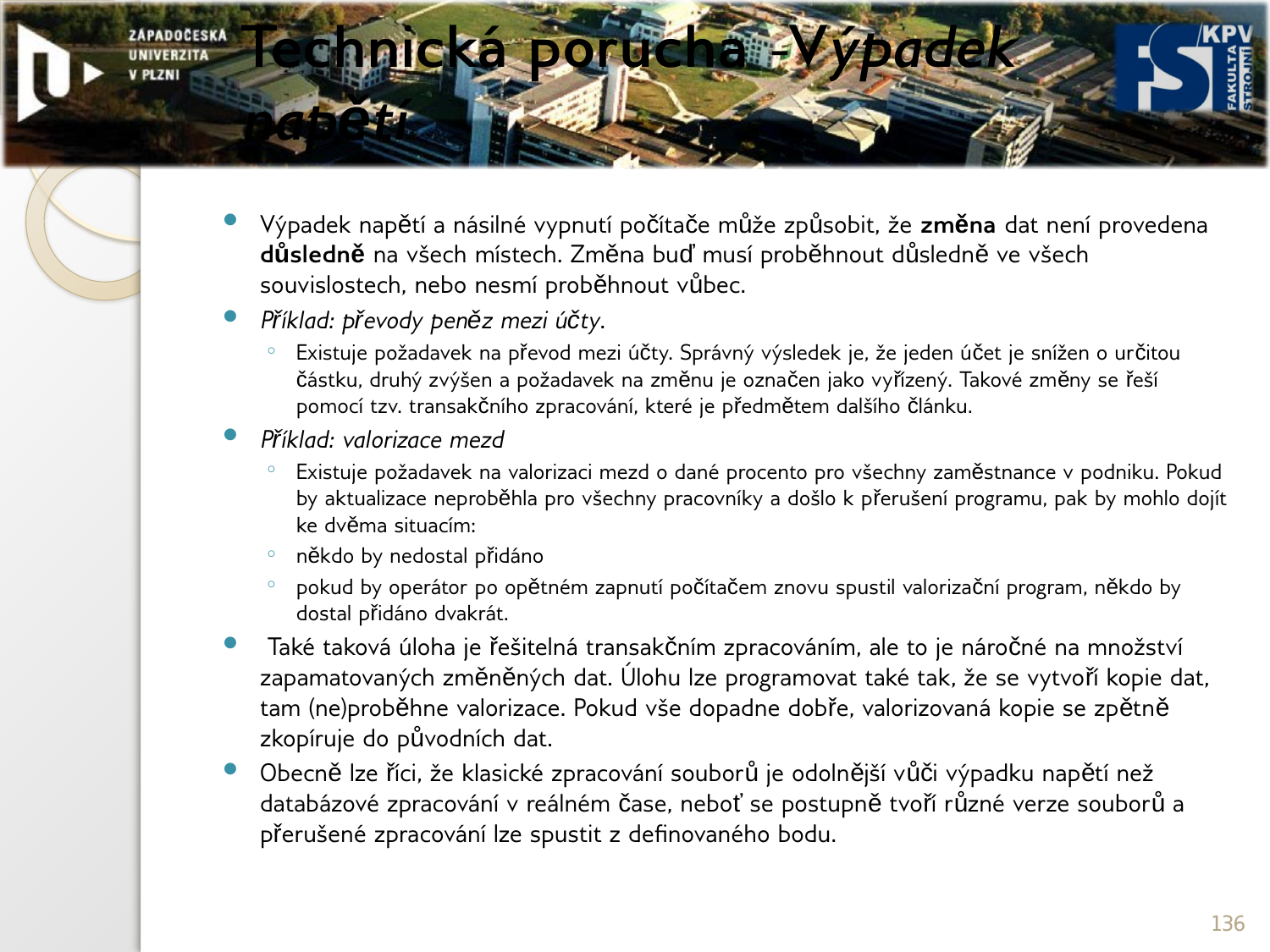

# Technická porucha -Výpadek napětí
Výpadek napětí a násilné vypnutí počítače může způsobit, že změna dat není provedena důsledně na všech místech. Změna buď musí proběhnout důsledně ve všech souvislostech, nebo nesmí proběhnout vůbec.
Příklad: převody peněz mezi účty.
Existuje požadavek na převod mezi účty. Správný výsledek je, že jeden účet je snížen o určitou částku, druhý zvýšen a požadavek na změnu je označen jako vyřízený. Takové změny se řeší pomocí tzv. transakčního zpracování, které je předmětem dalšího článku.
Příklad: valorizace mezd
Existuje požadavek na valorizaci mezd o dané procento pro všechny zaměstnance v podniku. Pokud by aktualizace neproběhla pro všechny pracovníky a došlo k přerušení programu, pak by mohlo dojít ke dvěma situacím:
někdo by nedostal přidáno
pokud by operátor po opětném zapnutí počítačem znovu spustil valorizační program, někdo by dostal přidáno dvakrát.
 Také taková úloha je řešitelná transakčním zpracováním, ale to je náročné na množství zapamatovaných změněných dat. Úlohu lze programovat také tak, že se vytvoří kopie dat, tam (ne)proběhne valorizace. Pokud vše dopadne dobře, valorizovaná kopie se zpětně zkopíruje do původních dat.
Obecně lze říci, že klasické zpracování souborů je odolnější vůči výpadku napětí než databázové zpracování v reálném čase, neboť se postupně tvoří různé verze souborů a přerušené zpracování lze spustit z definovaného bodu.
136